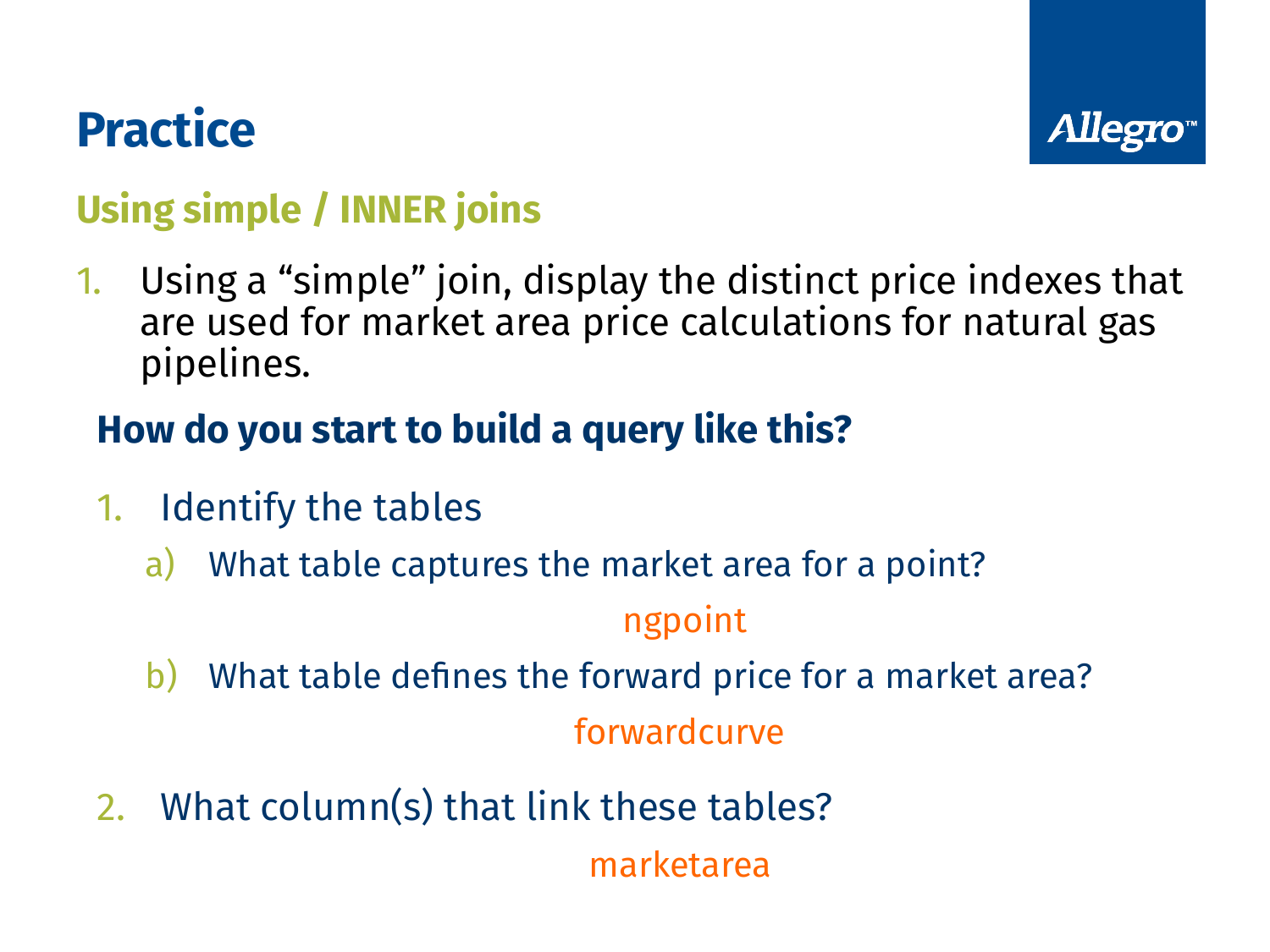

# Practice
Using simple / INNER joins
Using a “simple” join, display the distinct price indexes that are used for market area price calculations for natural gas pipelines.
How do you start to build a query like this?
Identify the tables
What table captures the market area for a point?
 ngpoint
What table defines the forward price for a market area?
forwardcurve
What column(s) that link these tables?
marketarea